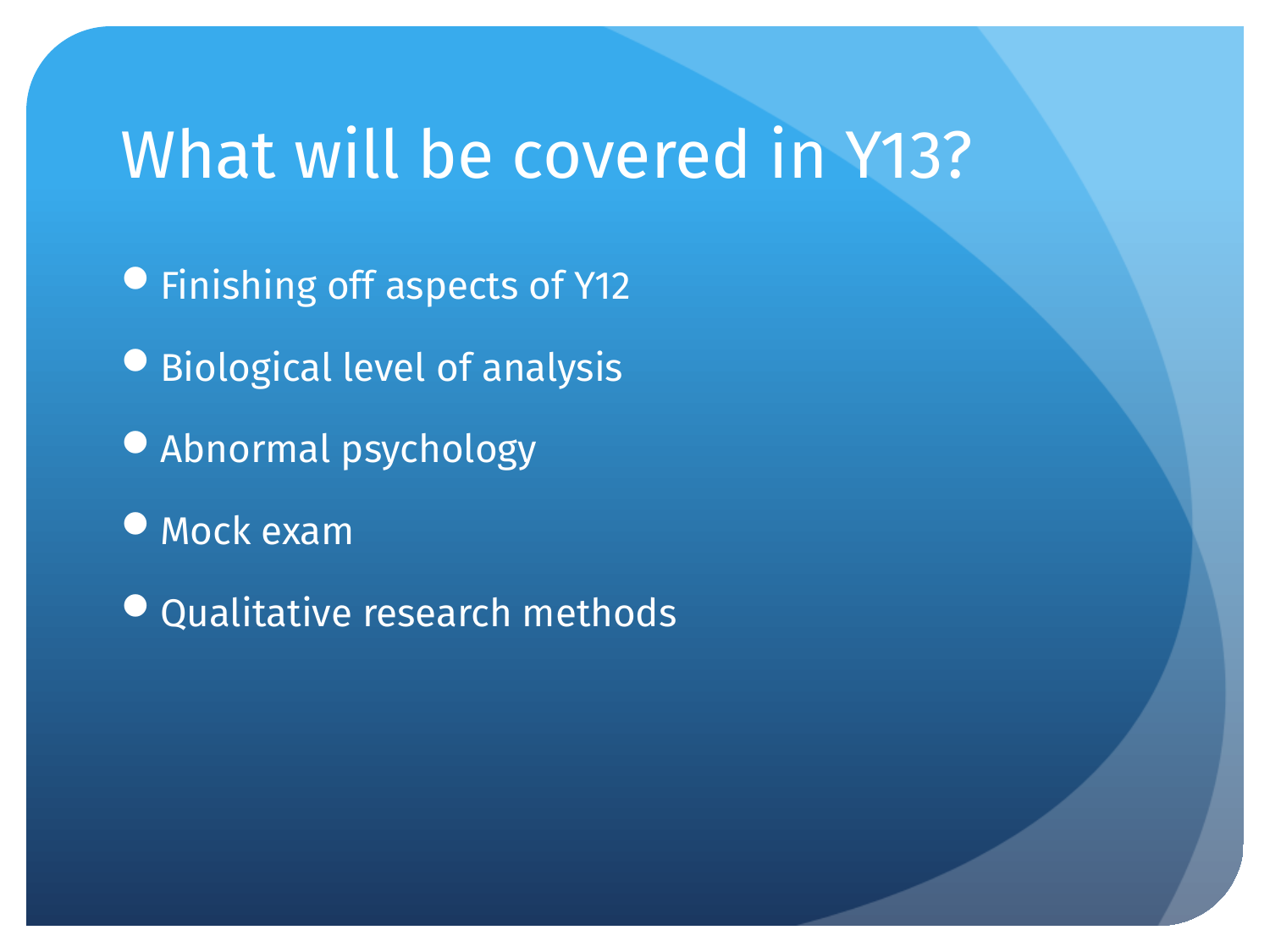

# What will be covered in Y13?
Finishing off aspects of Y12
Biological level of analysis
Abnormal psychology
Mock exam
Qualitative research methods